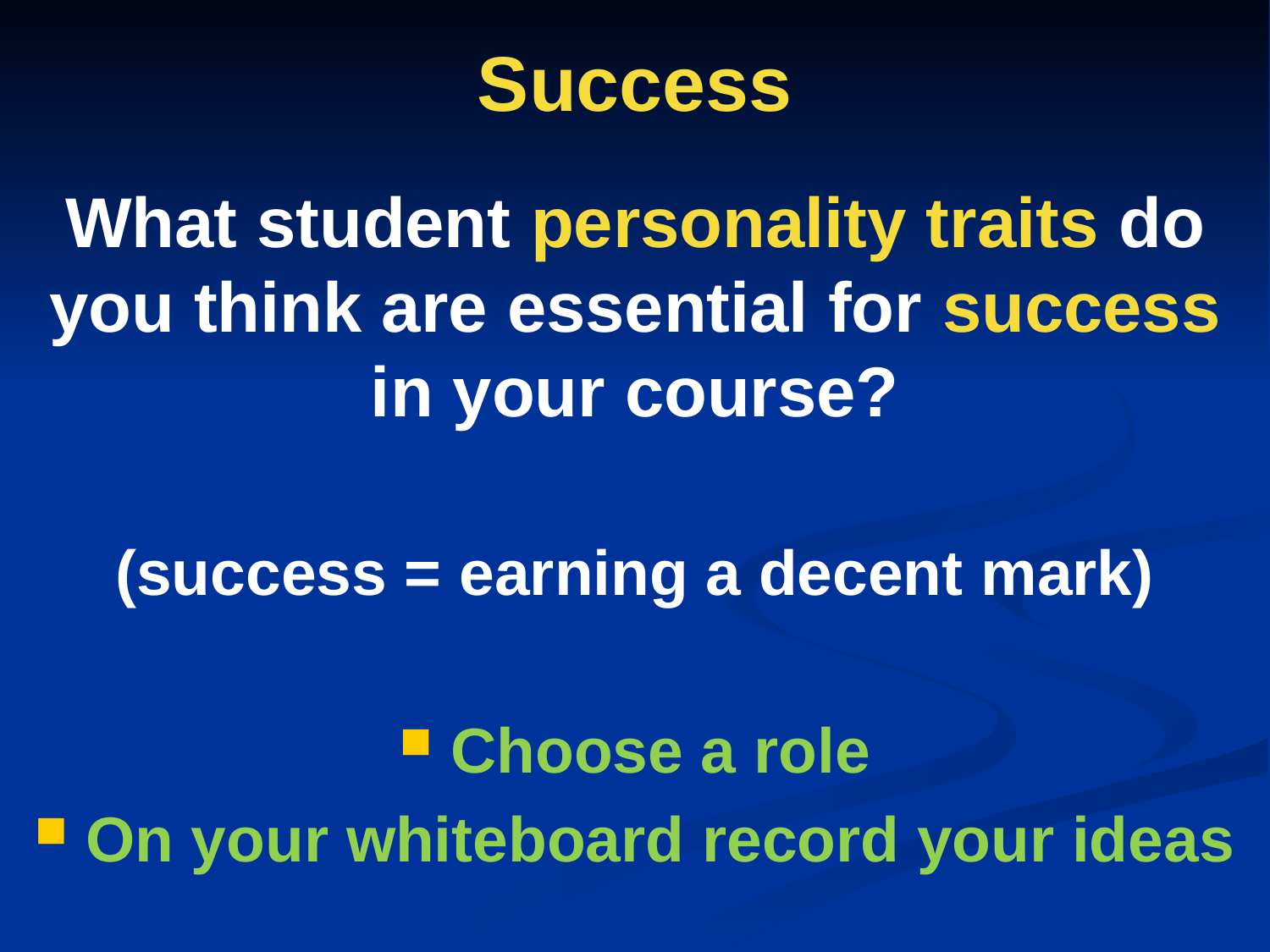

# Success
What student personality traits do you think are essential for success in your course?

(success = earning a decent mark)

 Choose a role
 On your whiteboard record your ideas